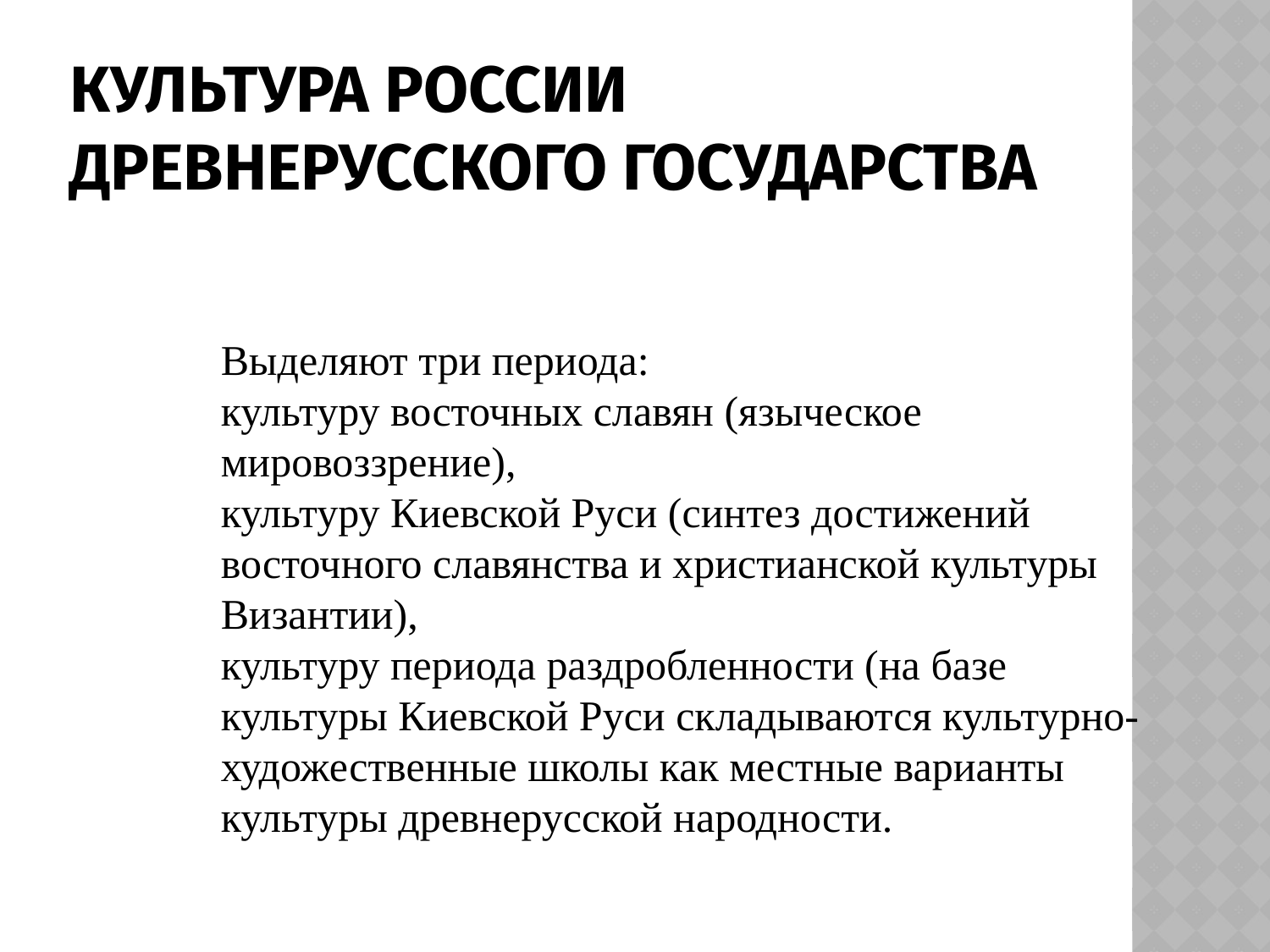

# Культура России Древнерусского государства
Выделяют три периода:
культуру восточных славян (языческое мировоззрение),
культуру Киевской Руси (синтез достижений восточного славянства и христианской культуры Византии),
культуру периода раздробленности (на базе культуры Киевской Руси складываются культурно-художественные школы как местные варианты культуры древнерусской народности.